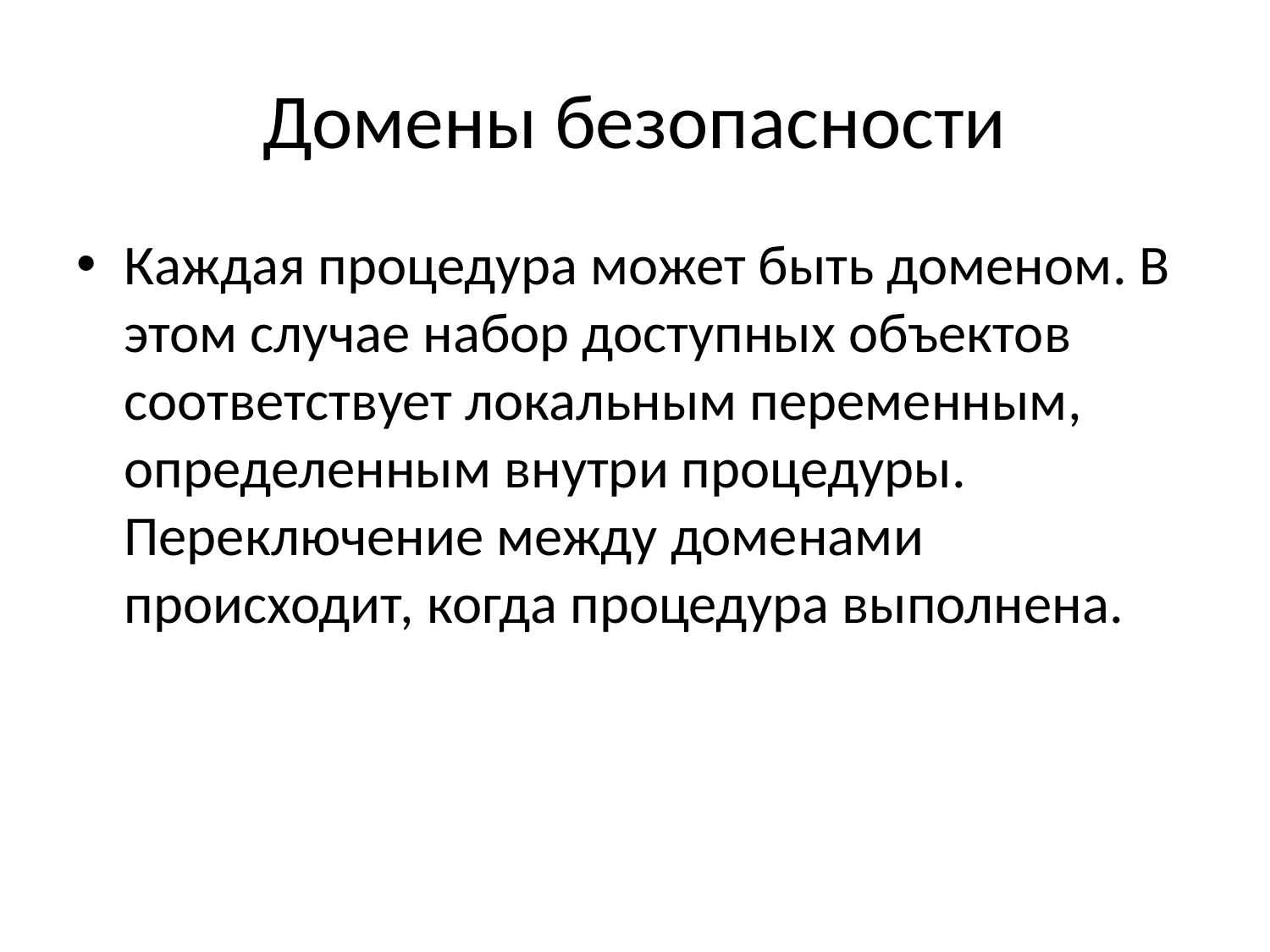

# Домены безопасности
Каждая процедура может быть доменом. В этом случае набор доступных объектов соответствует локальным переменным, определенным внутри процедуры. Переключение между доменами происходит, когда процедура выполнена.